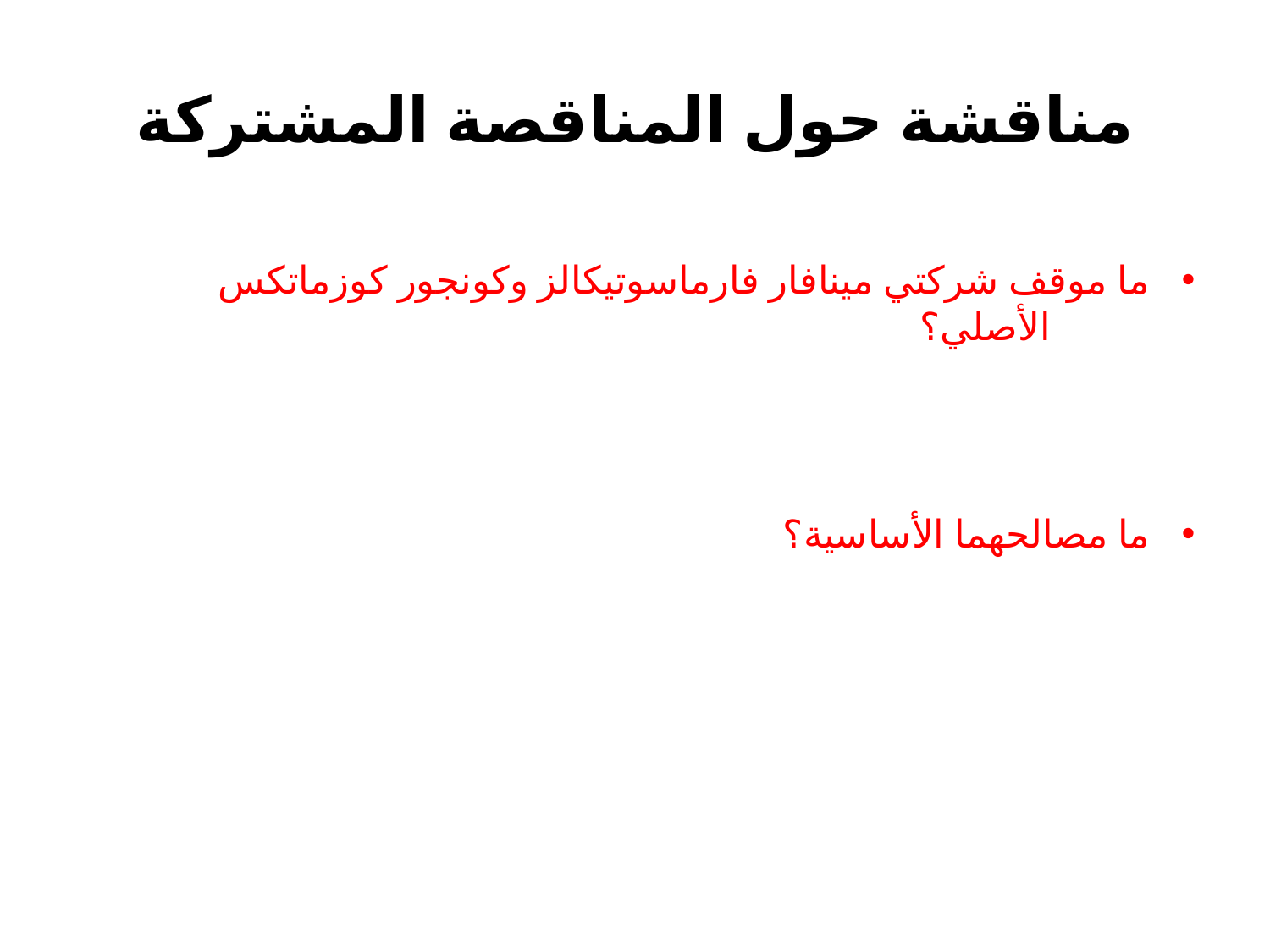

# مناقشة حول المناقصة المشتركة
ما موقف شركتي مينافار فارماسوتيكالز وكونجور كوزماتكس                         الأصلي؟
كلتاهما تريدان الحصول على الـ100 زهرة بالكامل = مفاوضات توزيعية

ما مصالحهما الأساسية؟
تطوير منتجات كل منهما

هذه المصالح ليست متعارضة فعليًا، ويمكنهما التوصل إلى حل تكاملي وأن يحصل كلتاهما على ما يريدانه

لماذا توصلت (أو لم تتوصل) إلى الحل؟